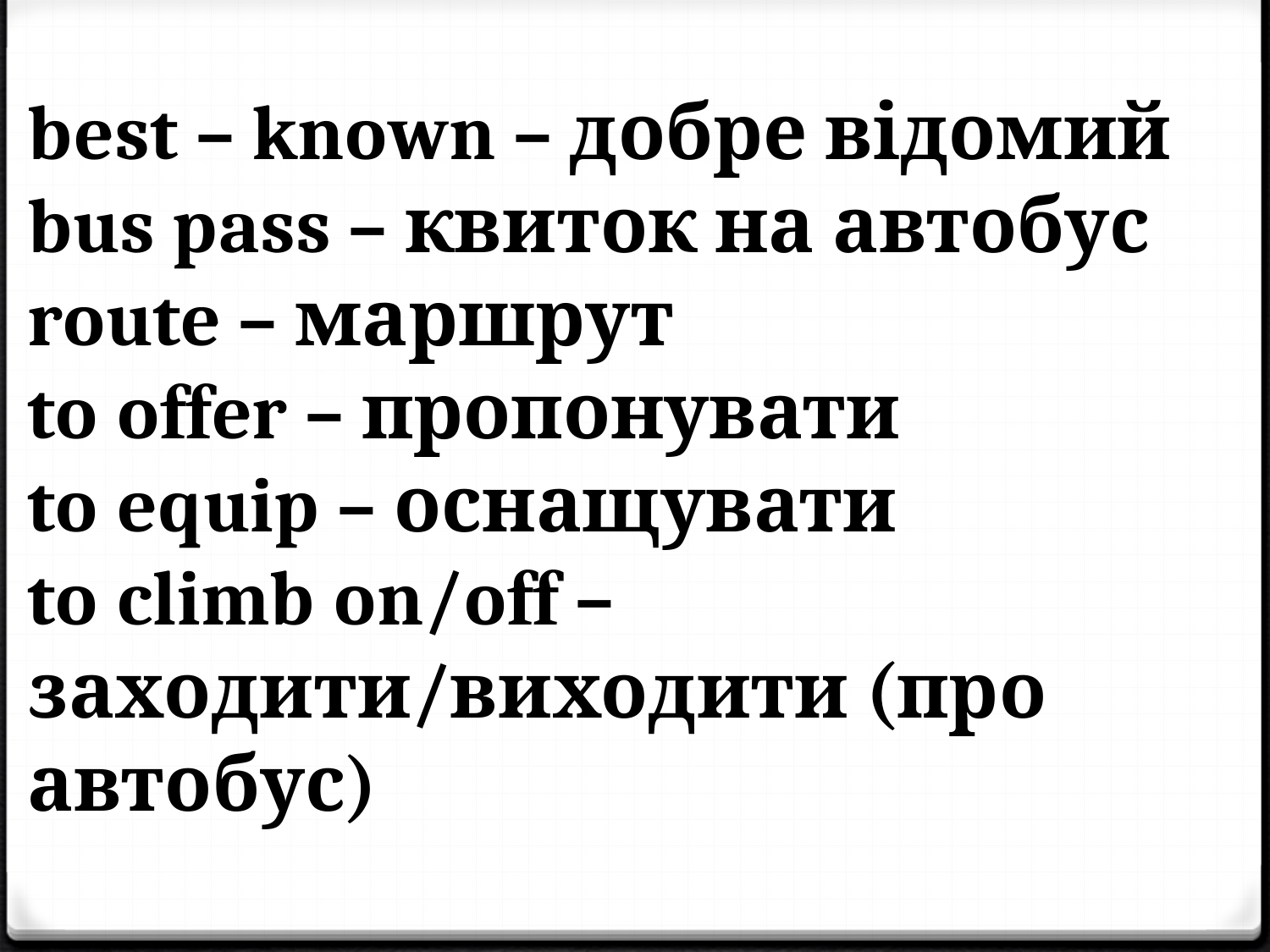

# best – known – добре відомий bus pass – квиток на автобус route – маршрут to offer – пропонувати to equip – оснащувати to climb on/off – заходити/виходити (про автобус)